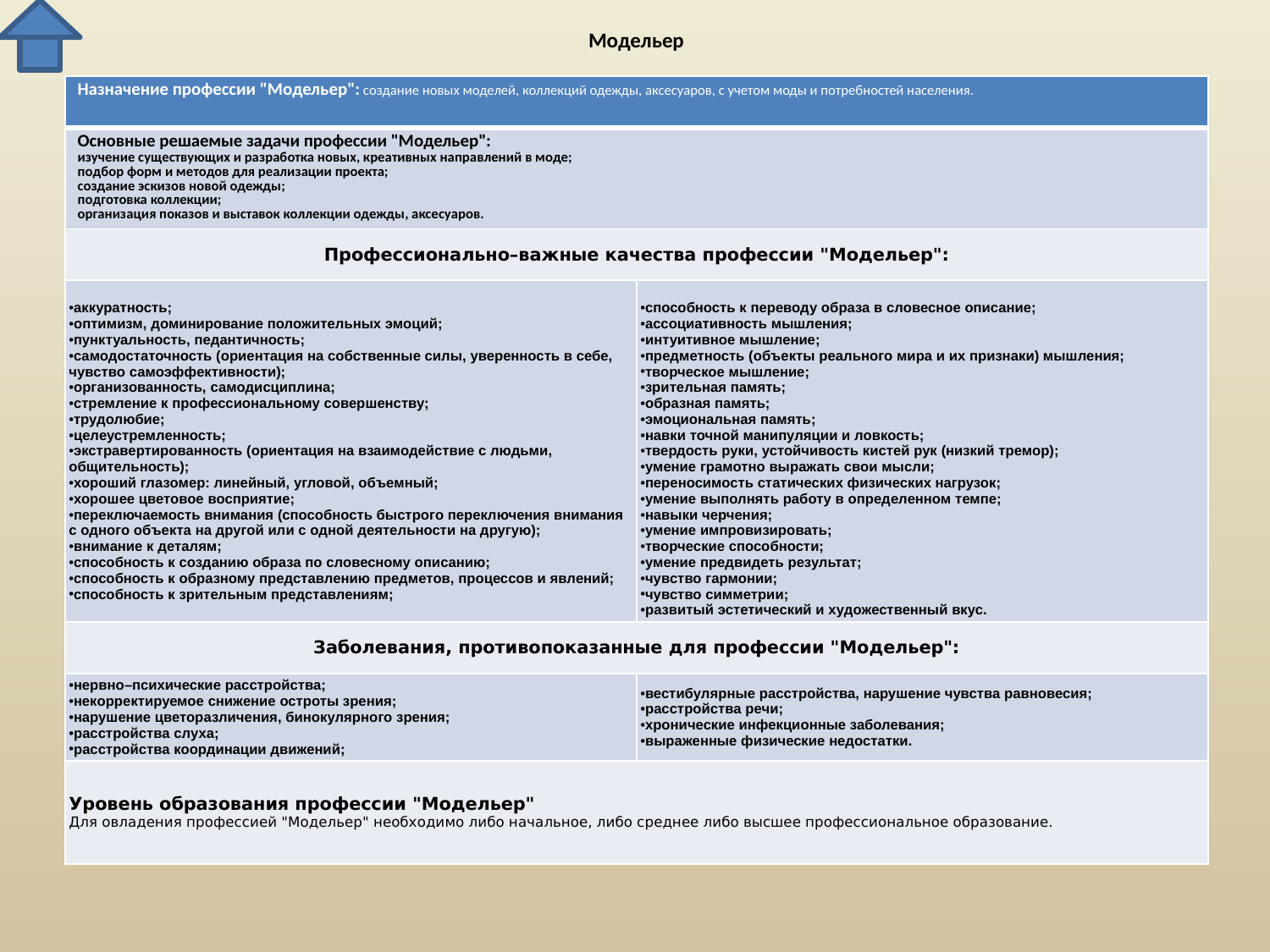

# Модельер
| Назначение профессии "Модельер": создание новых моделей, коллекций одежды, аксесуаров, с учетом моды и потребностей населения. |  |
| --- | --- |
| Основные решаемые задачи профессии "Модельер": изучение существующих и разработка новых, креативных направлений в моде; подбор форм и методов для реализации проекта; создание эскизов новой одежды; подготовка коллекции; организация показов и выставок коллекции одежды, аксесуаров. |  |
| Профессионально–важные качества профессии "Модельер": |  |
| аккуратность; оптимизм, доминирование положительных эмоций; пунктуальность, педантичность; самодостаточность (ориентация на собственные силы, уверенность в себе, чувство самоэффективности); организованность, самодисциплина; стремление к профессиональному совершенству; трудолюбие; целеустремленность; экстравертированность (ориентация на взаимодействие с людьми, общительность); хороший глазомер: линейный, угловой, объемный; хорошее цветовое восприятие; переключаемость внимания (способность быстрого переключения внимания с одного объекта на другой или с одной деятельности на другую); внимание к деталям; способность к созданию образа по словесному описанию; способность к образному представлению предметов, процессов и явлений; способность к зрительным представлениям; | способность к переводу образа в словесное описание; ассоциативность мышления; интуитивное мышление; предметность (объекты реального мира и их признаки) мышления; творческое мышление; зрительная память; образная память; эмоциональная память; навки точной манипуляции и ловкость; твердость руки, устойчивость кистей рук (низкий тремор); умение грамотно выражать свои мысли; переносимость статических физических нагрузок; умение выполнять работу в определенном темпе; навыки черчения; умение импровизировать; творческие способности; умение предвидеть результат; чувство гармонии; чувство симметрии; развитый эстетический и художественный вкус. |
| Заболевания, противопоказанные для профессии "Модельер": |  |
| нервно–психические расстройства; некорректируемое снижение остроты зрения; нарушение цветоразличения, бинокулярного зрения; расстройства слуха; расстройства координации движений; | вестибулярные расстройства, нарушение чувства равновесия; расстройства речи; хронические инфекционные заболевания; выраженные физические недостатки. |
| Уровень образования профессии "Модельер" Для овладения профессией "Модельер" необходимо либо начальное, либо среднее либо высшее профессиональное образование. |  |